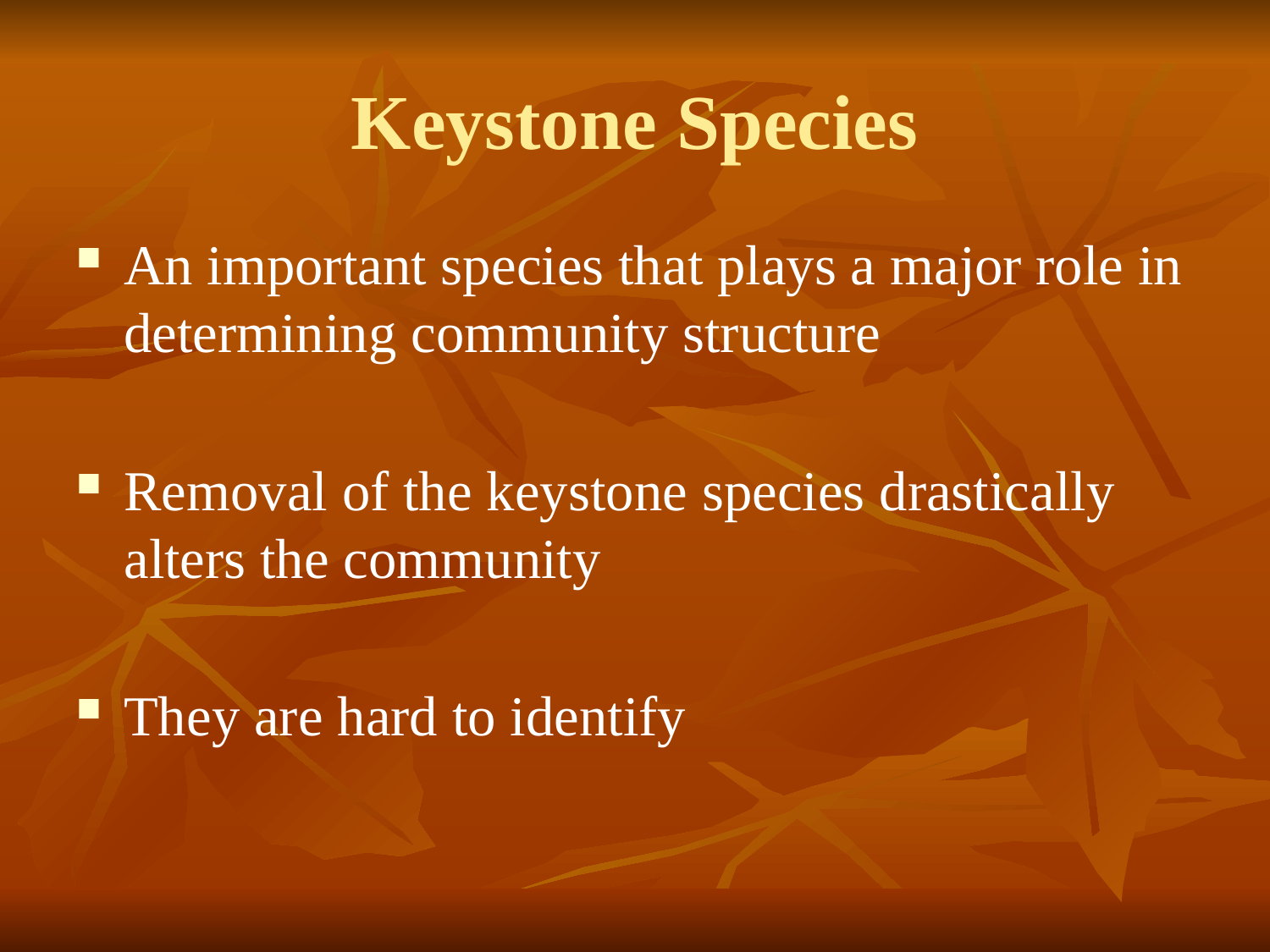

Keystone Species
An important species that plays a major role in determining community structure

Removal of the keystone species drastically alters the community

They are hard to identify